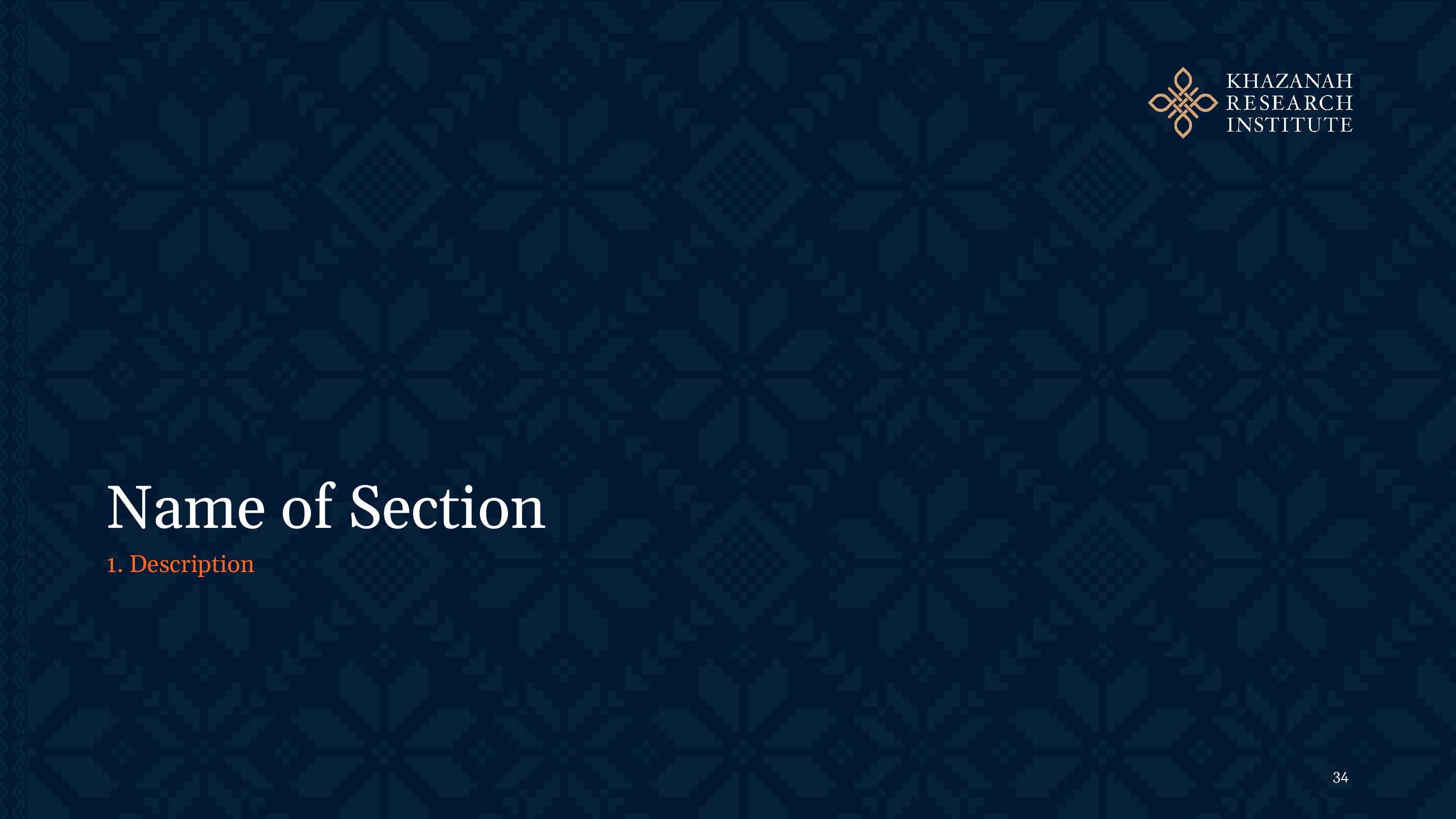

# Name of Section
1. Description
34